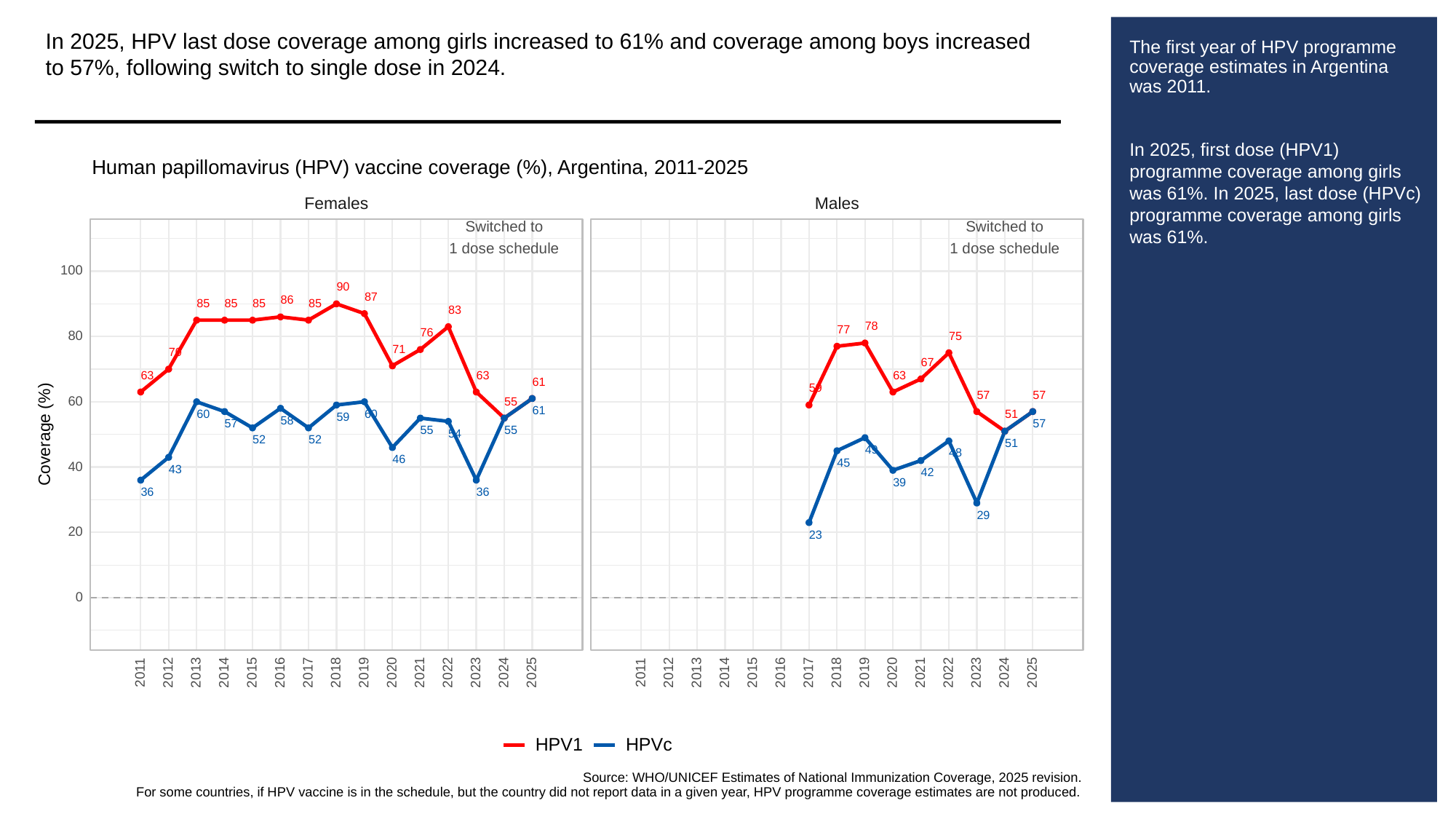

In 2025, HPV last dose coverage among girls increased to 61% and coverage among boys increased to 57%, following switch to single dose in 2024.
# The first year of HPV programme coverage estimates in Argentina was 2011.

In 2025, first dose (HPV1) programme coverage among girls was 61%. In 2025, last dose (HPVc) programme coverage among girls was 61%.

Human papillomavirus (HPV) vaccine coverage (%), Argentina, 2011-2025
Females
Males

Switched to
Switched to

1 dose schedule
1 dose schedule
100

90
87
86
85
85
85
85

83

78

77
76
80
75

71

70

67

63
63
63

61
59

57
57

60
55

61

60
60
51

59

58

57
57

55
55
Coverage (%)

54

52
52

51

49

48

46

45
40
43

42

39
36
36

29

20
23

0

2013
2023
2013
2023
2011
2012
2014
2015
2016
2017
2018
2019
2020
2021
2022
2024
2025
2011
2012
2014
2015
2016
2017
2018
2019
2020
2021
2022
2024
2025
HPVc
HPV1

Source: WHO/UNICEF Estimates of National Immunization Coverage, 2025 revision.
For some countries, if HPV vaccine is in the schedule, but the country did not report data in a given year, HPV programme coverage estimates are not produced.